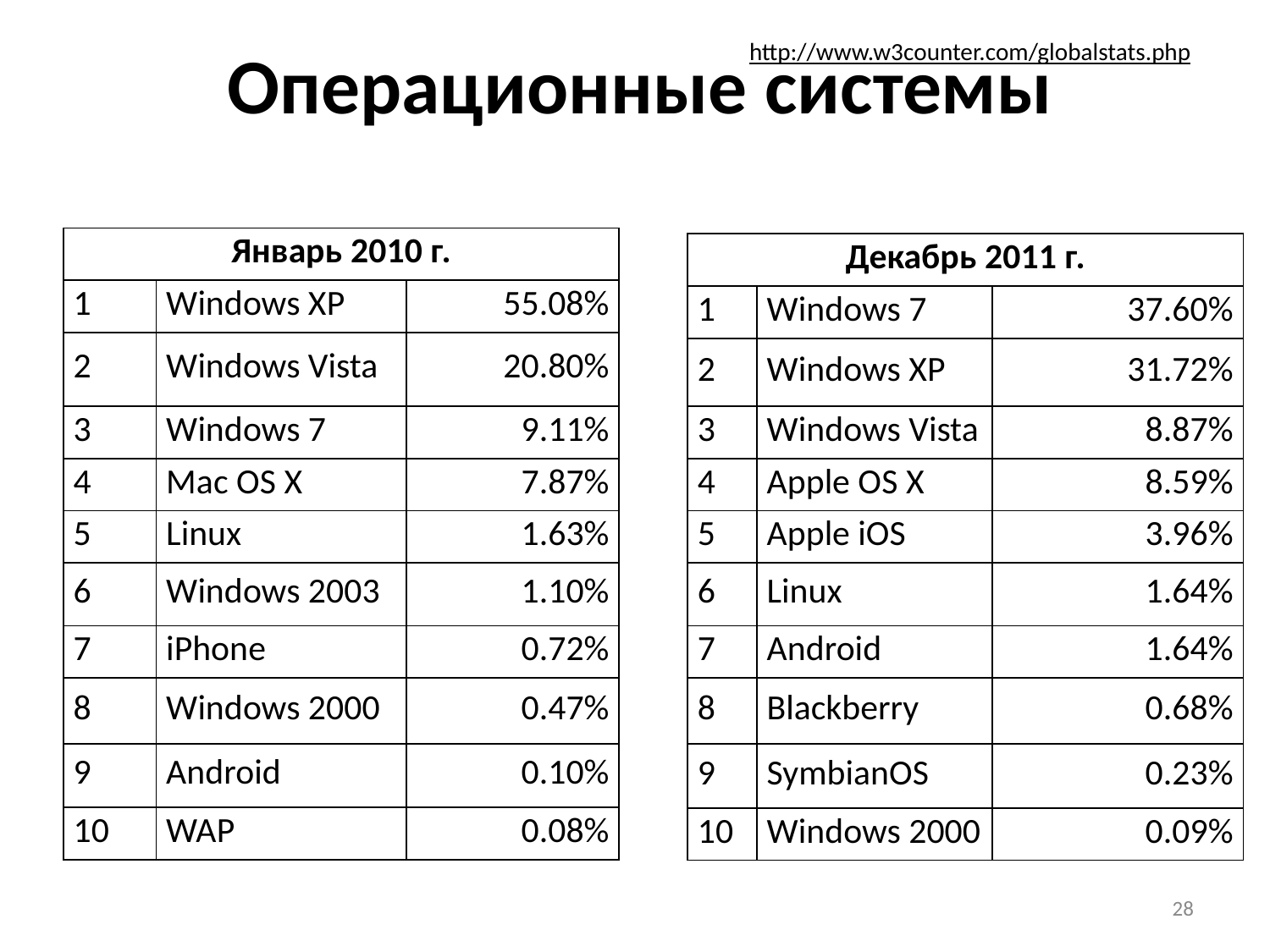

# Операционные системы
http://www.w3counter.com/globalstats.php
| Январь 2010 г. |  |  |
| --- | --- | --- |
| 1 | Windows XP | 55.08% |
| 2 | Windows Vista | 20.80% |
| 3 | Windows 7 | 9.11% |
| 4 | Mac OS X | 7.87% |
| 5 | Linux | 1.63% |
| 6 | Windows 2003 | 1.10% |
| 7 | iPhone | 0.72% |
| 8 | Windows 2000 | 0.47% |
| 9 | Android | 0.10% |
| 10 | WAP | 0.08% |
| Декабрь 2011 г. |  |  |
| --- | --- | --- |
| 1 | Windows 7 | 37.60% |
| 2 | Windows XP | 31.72% |
| 3 | Windows Vista | 8.87% |
| 4 | Apple OS X | 8.59% |
| 5 | Apple iOS | 3.96% |
| 6 | Linux | 1.64% |
| 7 | Android | 1.64% |
| 8 | Blackberry | 0.68% |
| 9 | SymbianOS | 0.23% |
| 10 | Windows 2000 | 0.09% |
28